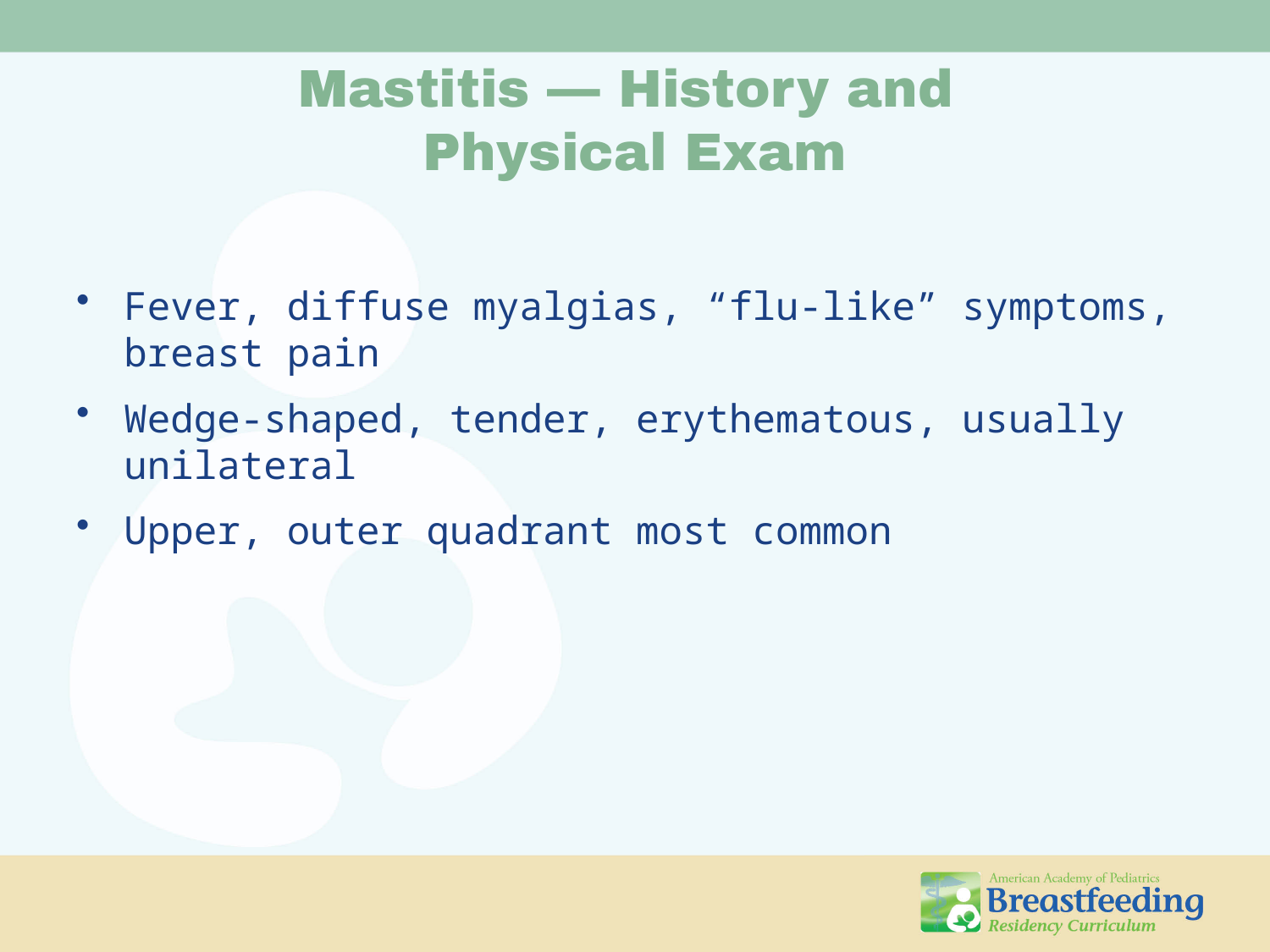

# Mastitis — History and Physical Exam
Fever, diffuse myalgias, “flu-like” symptoms, breast pain
Wedge-shaped, tender, erythematous, usually unilateral
Upper, outer quadrant most common